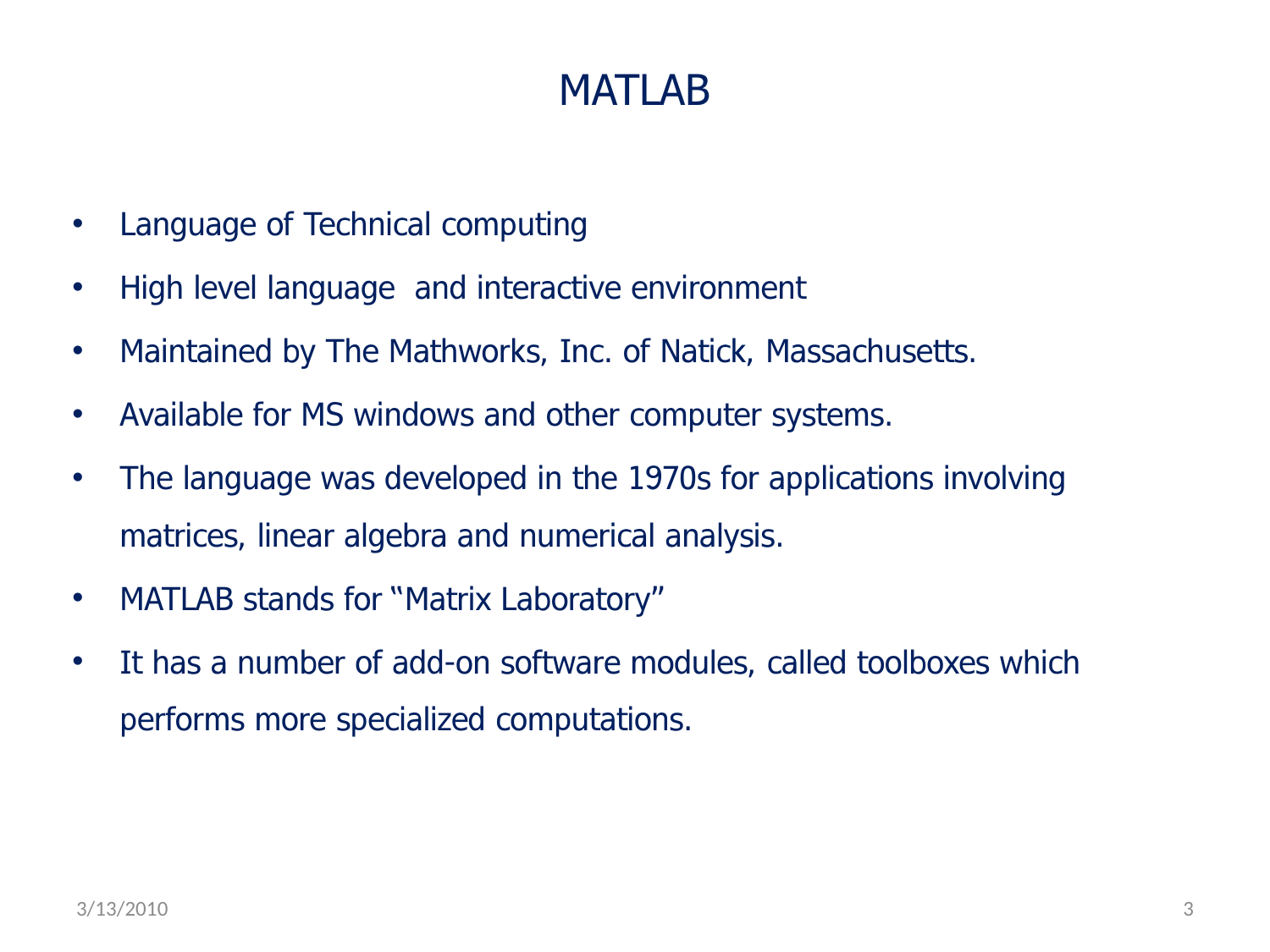

# MATLAB
Language of Technical computing
High level language  and interactive environment
Maintained by The Mathworks, Inc. of Natick, Massachusetts.
Available for MS windows and other computer systems.
The language was developed in the 1970s for applications involving matrices, linear algebra and numerical analysis.
MATLAB stands for “Matrix Laboratory”
It has a number of add-on software modules, called toolboxes which performs more specialized computations.
3/13/2010
3